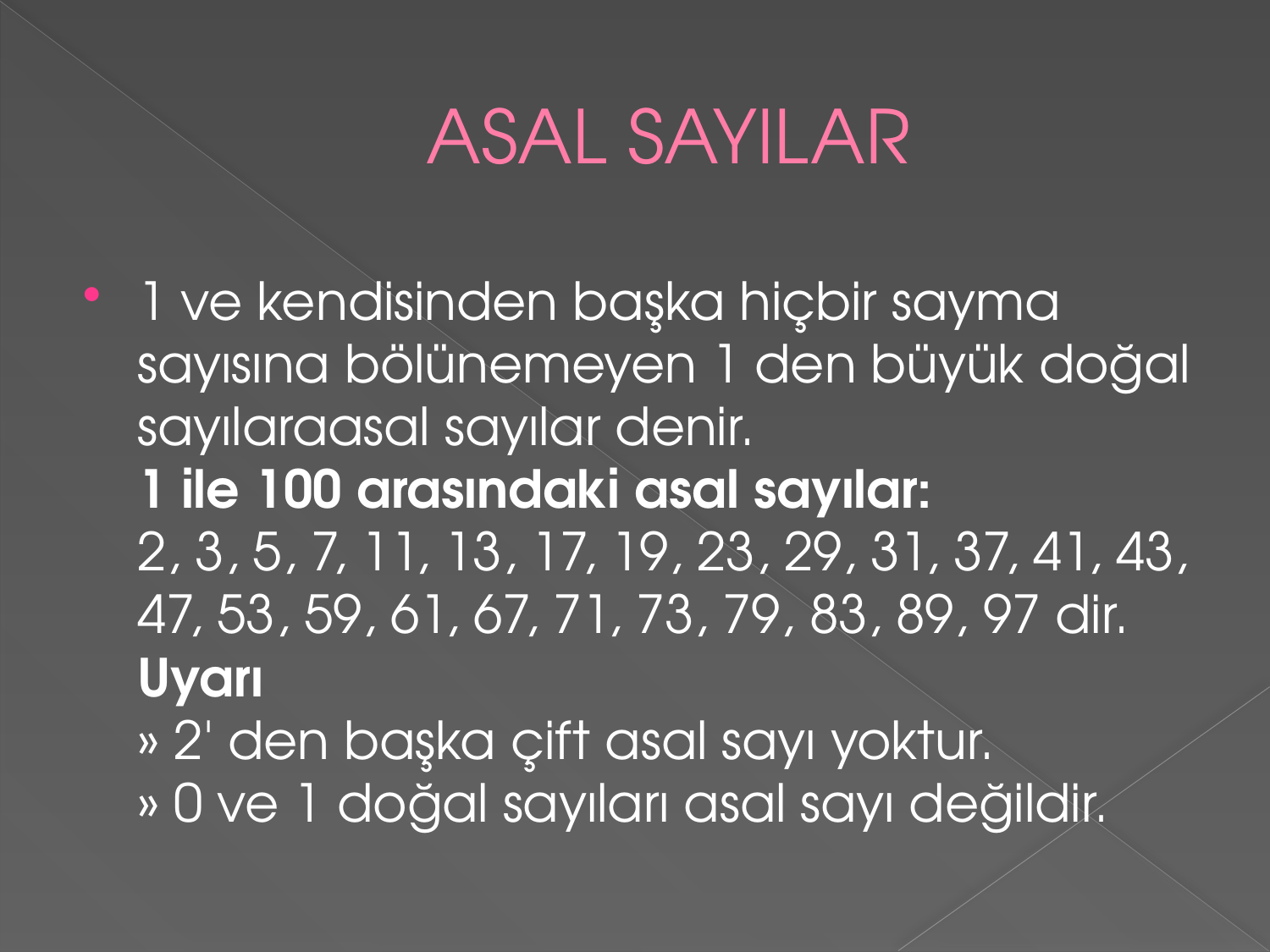

# ASAL SAYILAR
1 ve kendisinden başka hiçbir sayma sayısına bölünemeyen 1 den büyük doğal sayılaraasal sayılar denir.
1 ile 100 arasındaki asal sayılar:
2, 3, 5, 7, 11, 13, 17, 19, 23, 29, 31, 37, 41, 43, 47, 53, 59, 61, 67, 71, 73, 79, 83, 89, 97 dir.
Uyarı
» 2' den başka çift asal sayı yoktur.
» 0 ve 1 doğal sayıları asal sayı değildir.